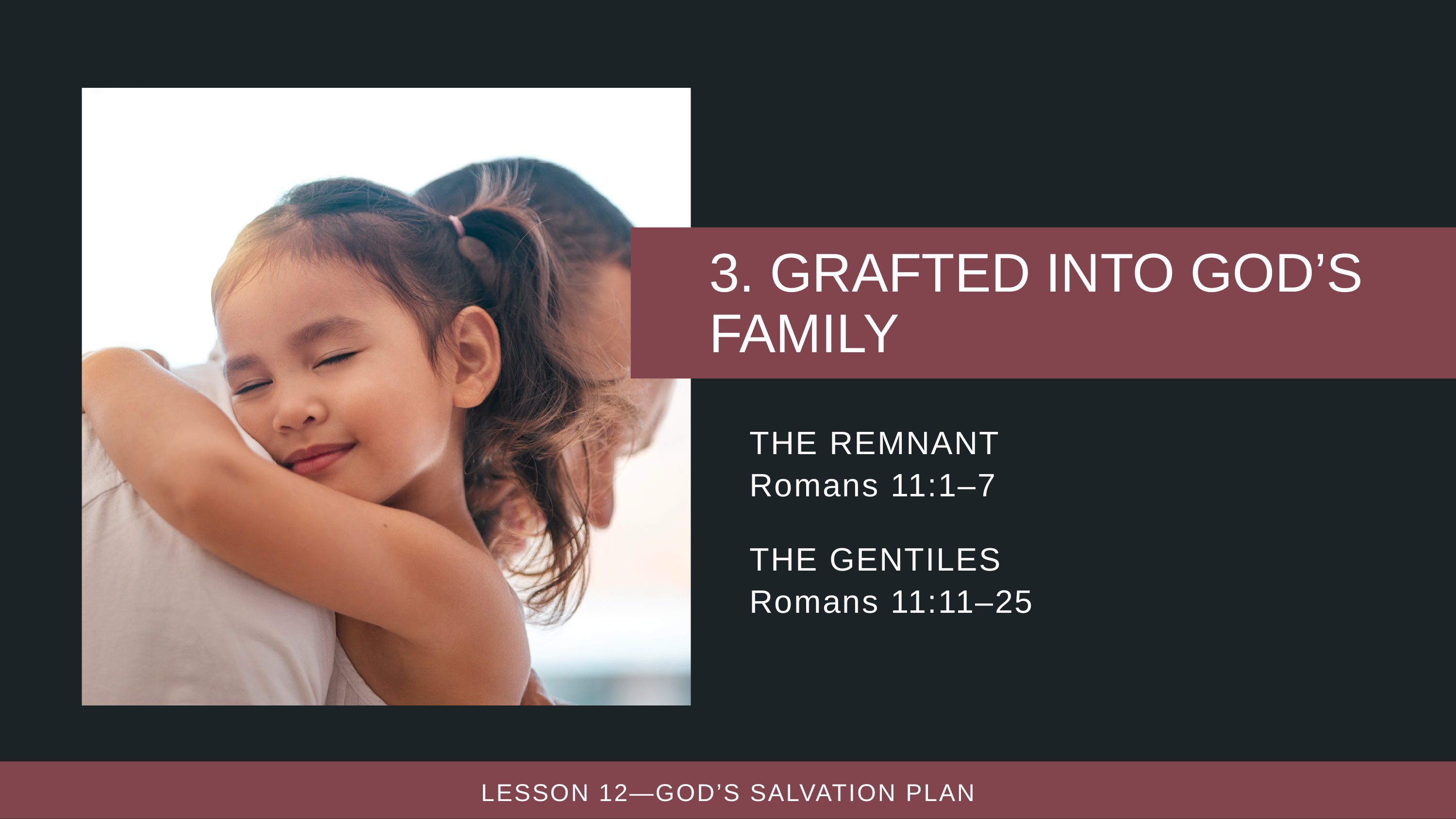

THE REMNANT
Romans 11:1–7

THE GENTILES
Romans 11:11–25